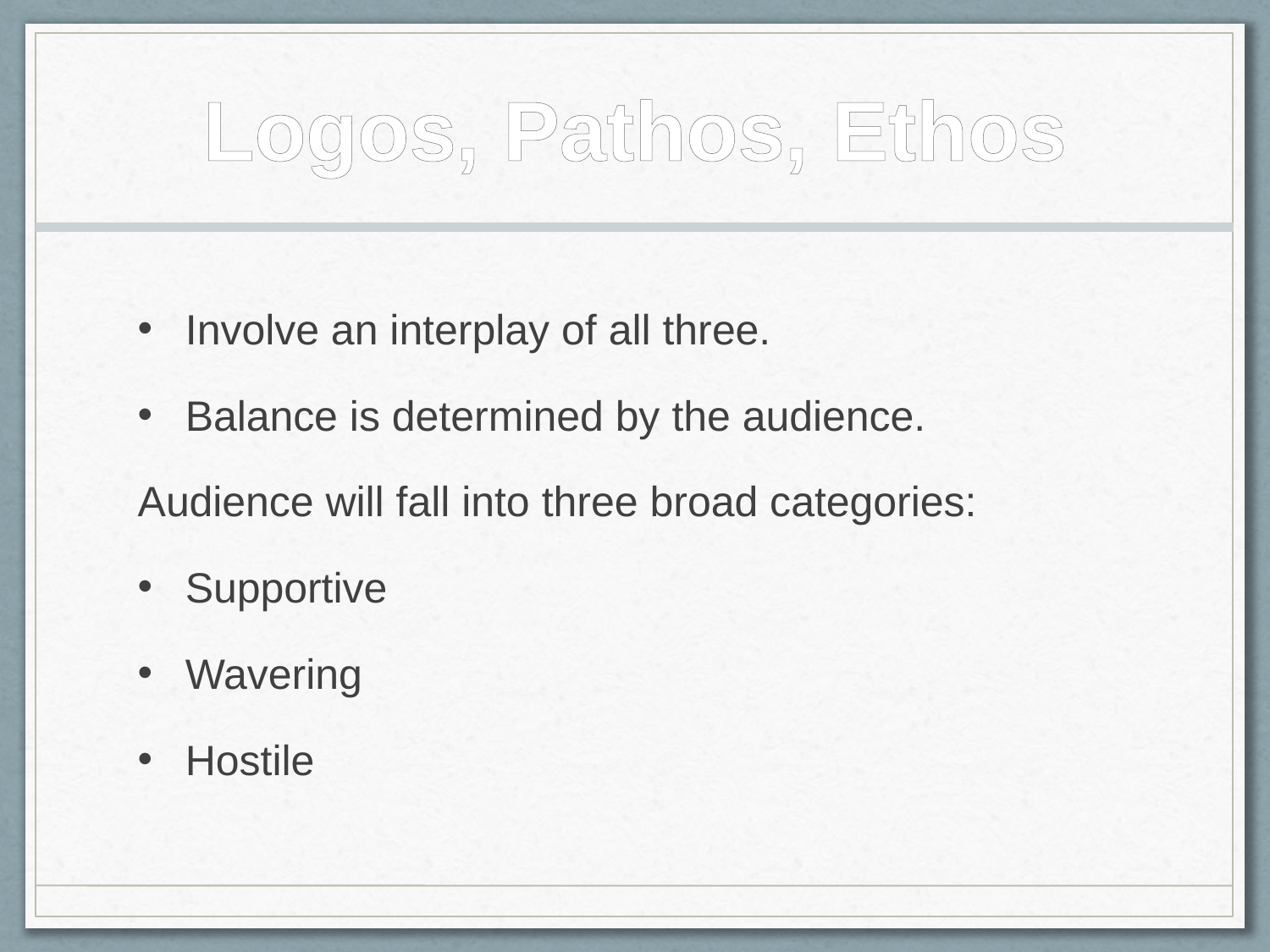

# Logos, Pathos, Ethos
Involve an interplay of all three.
Balance is determined by the audience.
Audience will fall into three broad categories:
Supportive
Wavering
Hostile